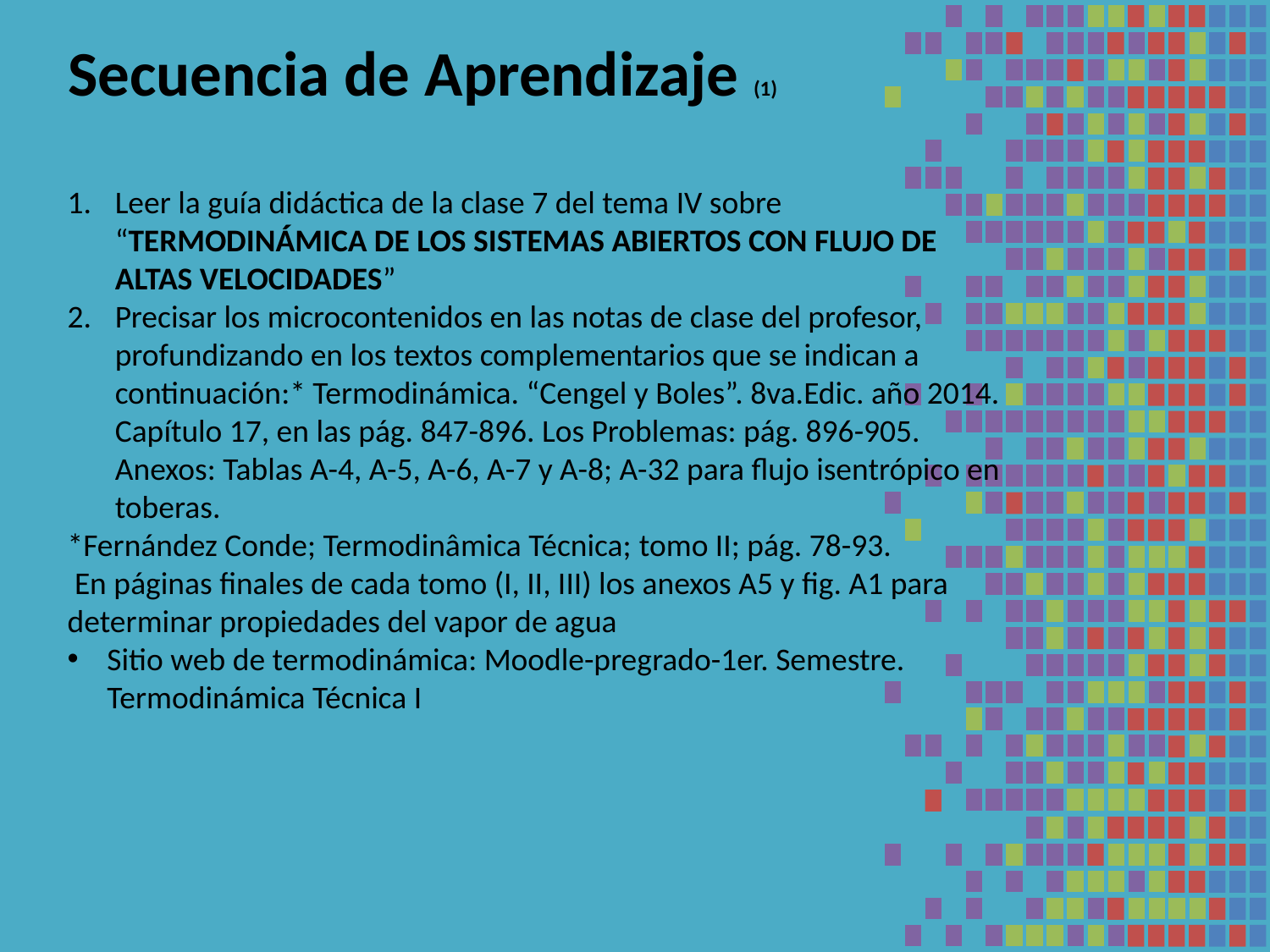

# Secuencia de Aprendizaje (1)
Leer la guía didáctica de la clase 7 del tema IV sobre “TERMODINÁMICA DE LOS SISTEMAS ABIERTOS CON FLUJO DE ALTAS VELOCIDADES”
Precisar los microcontenidos en las notas de clase del profesor, profundizando en los textos complementarios que se indican a continuación:* Termodinámica. “Cengel y Boles”. 8va.Edic. año 2014. Capítulo 17, en las pág. 847-896. Los Problemas: pág. 896-905.  Anexos: Tablas A-4, A-5, A-6, A-7 y A-8; A-32 para flujo isentrópico en toberas.
*Fernández Conde; Termodinâmica Técnica; tomo II; pág. 78-93.
 En páginas finales de cada tomo (I, II, III) los anexos A5 y fig. A1 para determinar propiedades del vapor de agua
Sitio web de termodinámica: Moodle-pregrado-1er. Semestre.    Termodinámica Técnica I